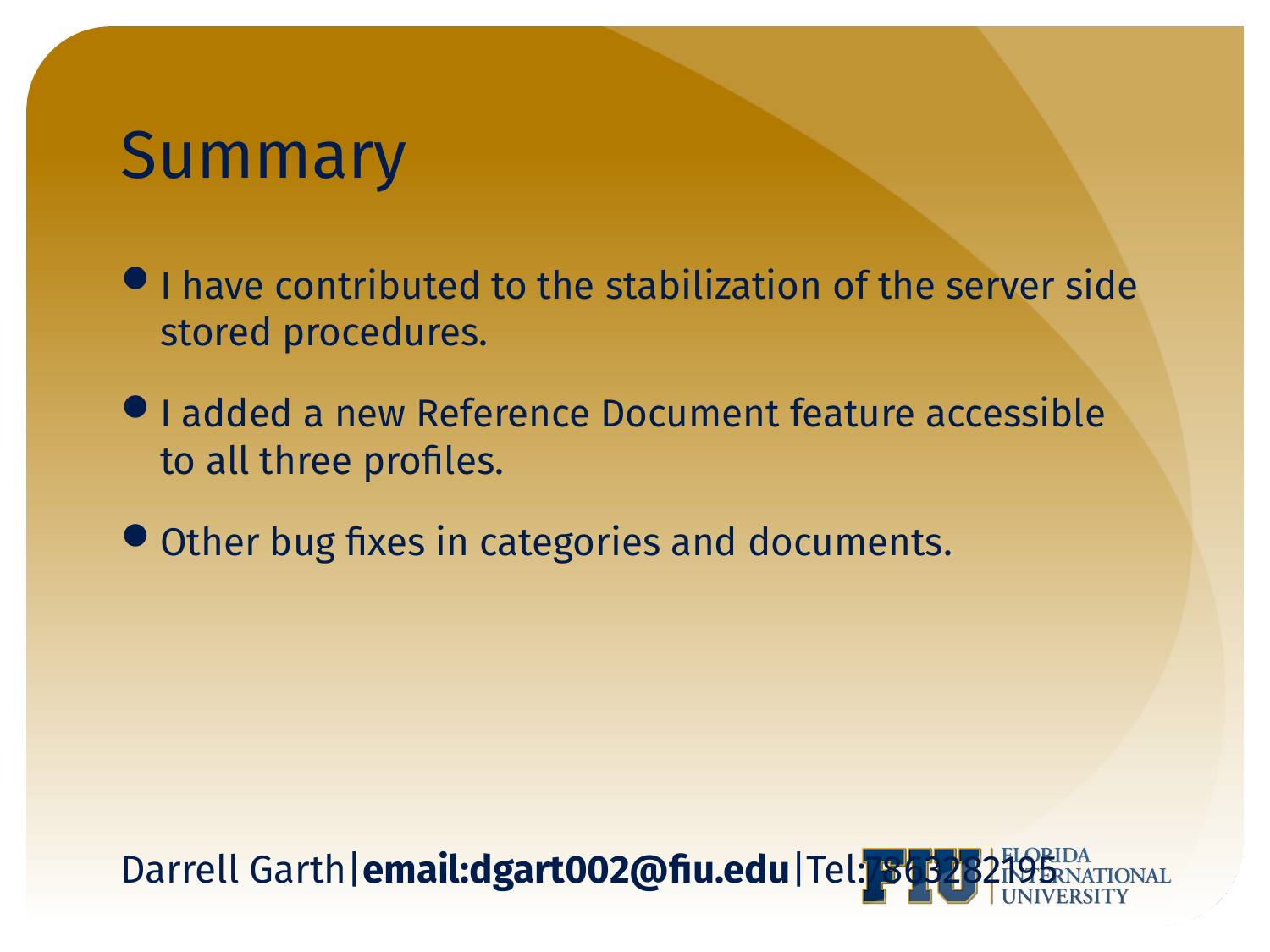

# Summary
I have contributed to the stabilization of the server side stored procedures.
I added a new Reference Document feature accessible to all three profiles.
Other bug fixes in categories and documents.

Darrell Garth|email:dgart002@fiu.edu|Tel:7863282195